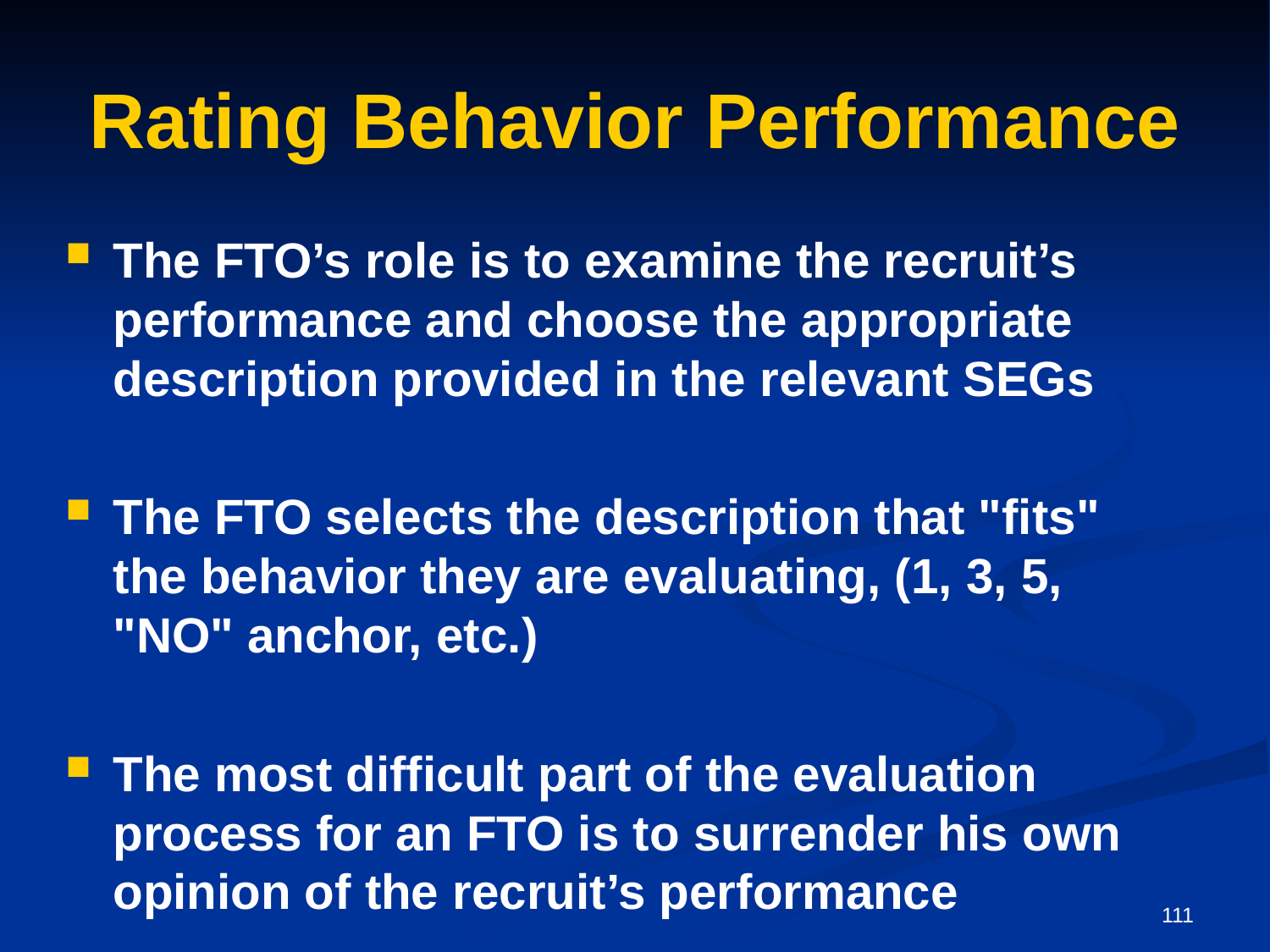

# Rating Behavior Performance
The FTO’s role is to examine the recruit’s performance and choose the appropriate description provided in the relevant SEGs

The FTO selects the description that "fits" the behavior they are evaluating, (1, 3, 5, "NO" anchor, etc.)

The most difficult part of the evaluation process for an FTO is to surrender his own opinion of the recruit’s performance
111